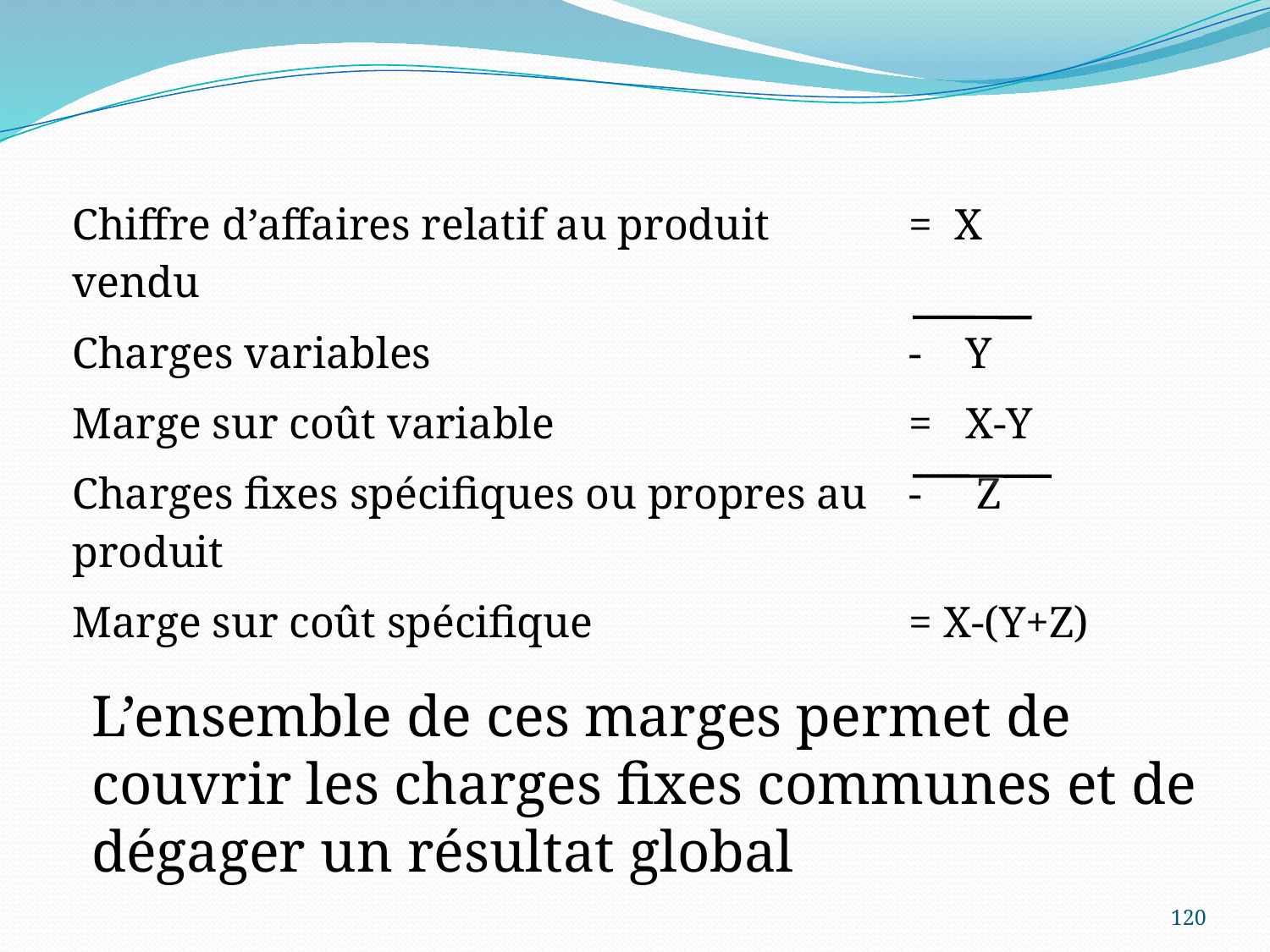

| Chiffre d’affaires relatif au produit vendu | = X |
| --- | --- |
| Charges variables | - Y |
| Marge sur coût variable | = X-Y |
| Charges fixes spécifiques ou propres au produit | - Z |
| Marge sur coût spécifique | = X-(Y+Z) |
L’ensemble de ces marges permet de couvrir les charges fixes communes et de dégager un résultat global
120